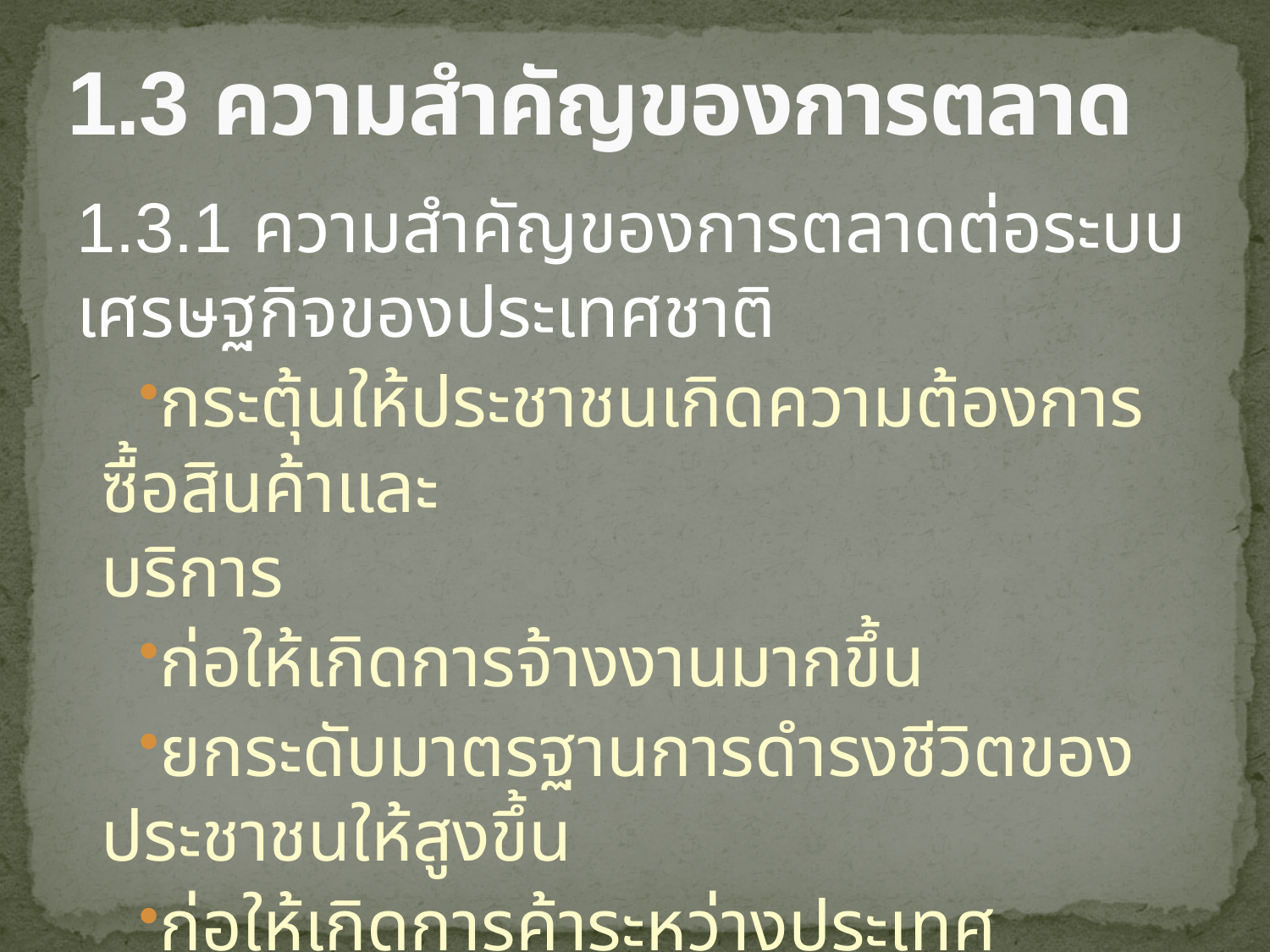

# 1.3 ความสำคัญของการตลาด
1.3.1 ความสำคัญของการตลาดต่อระบบเศรษฐกิจของประเทศชาติ
กระตุ้นให้ประชาชนเกิดความต้องการซื้อสินค้าและ                                    บริการ
ก่อให้เกิดการจ้างงานมากขึ้น
ยกระดับมาตรฐานการดำรงชีวิตของประชาชนให้สูงขึ้น
ก่อให้เกิดการค้าระหว่างประเทศ
ยกระดับการผลิตให้มีประสิทธิภาพมากขึ้น